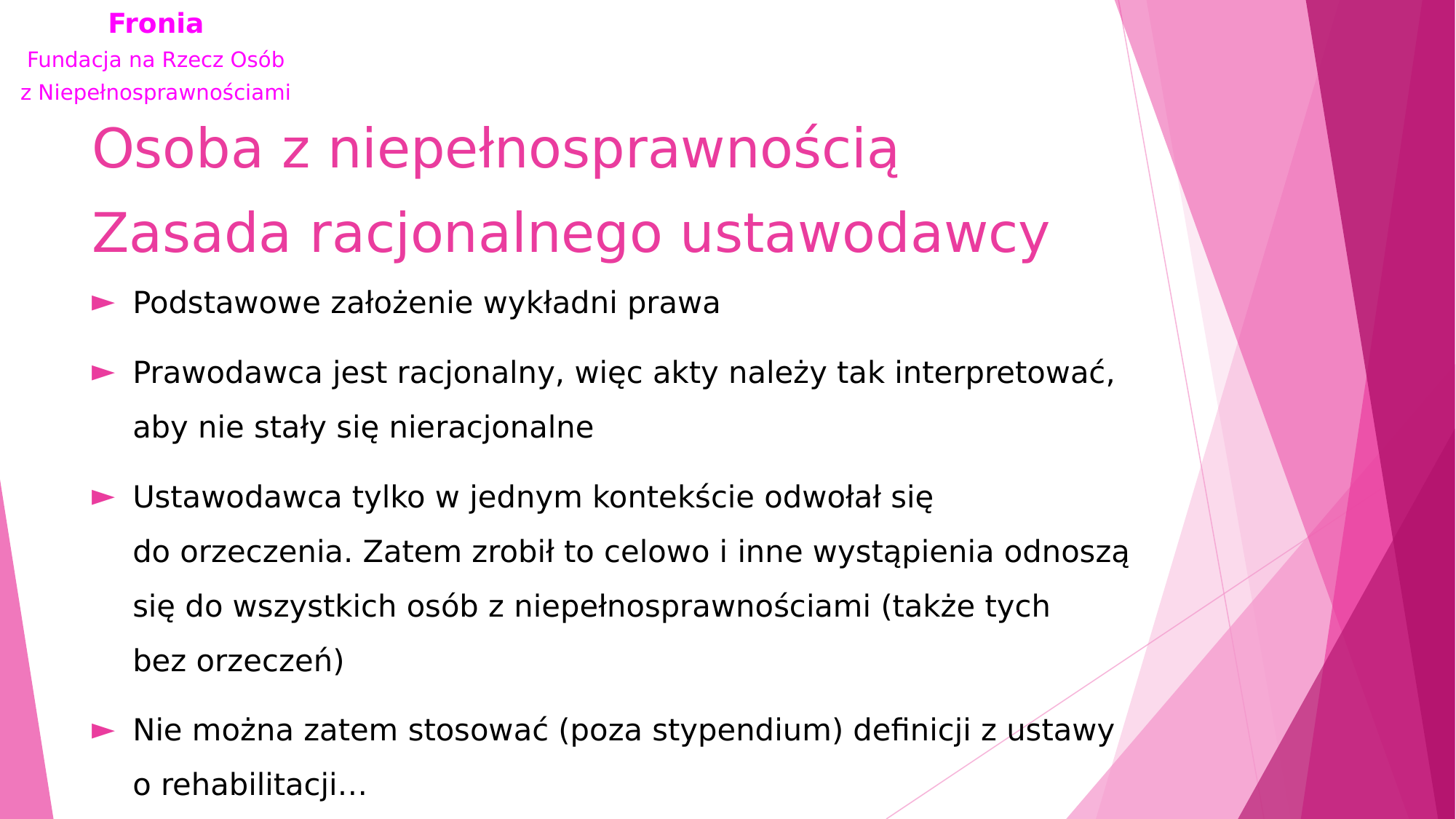

# Osoba z niepełnosprawnością Zasada racjonalnego ustawodawcy
Podstawowe założenie wykładni prawa
Prawodawca jest racjonalny, więc akty należy tak interpretować, aby nie stały się nieracjonalne
Ustawodawca tylko w jednym kontekście odwołał się do orzeczenia. Zatem zrobił to celowo i inne wystąpienia odnoszą się do wszystkich osób z niepełnosprawnościami (także tych bez orzeczeń)
Nie można zatem stosować (poza stypendium) definicji z ustawy o rehabilitacji…